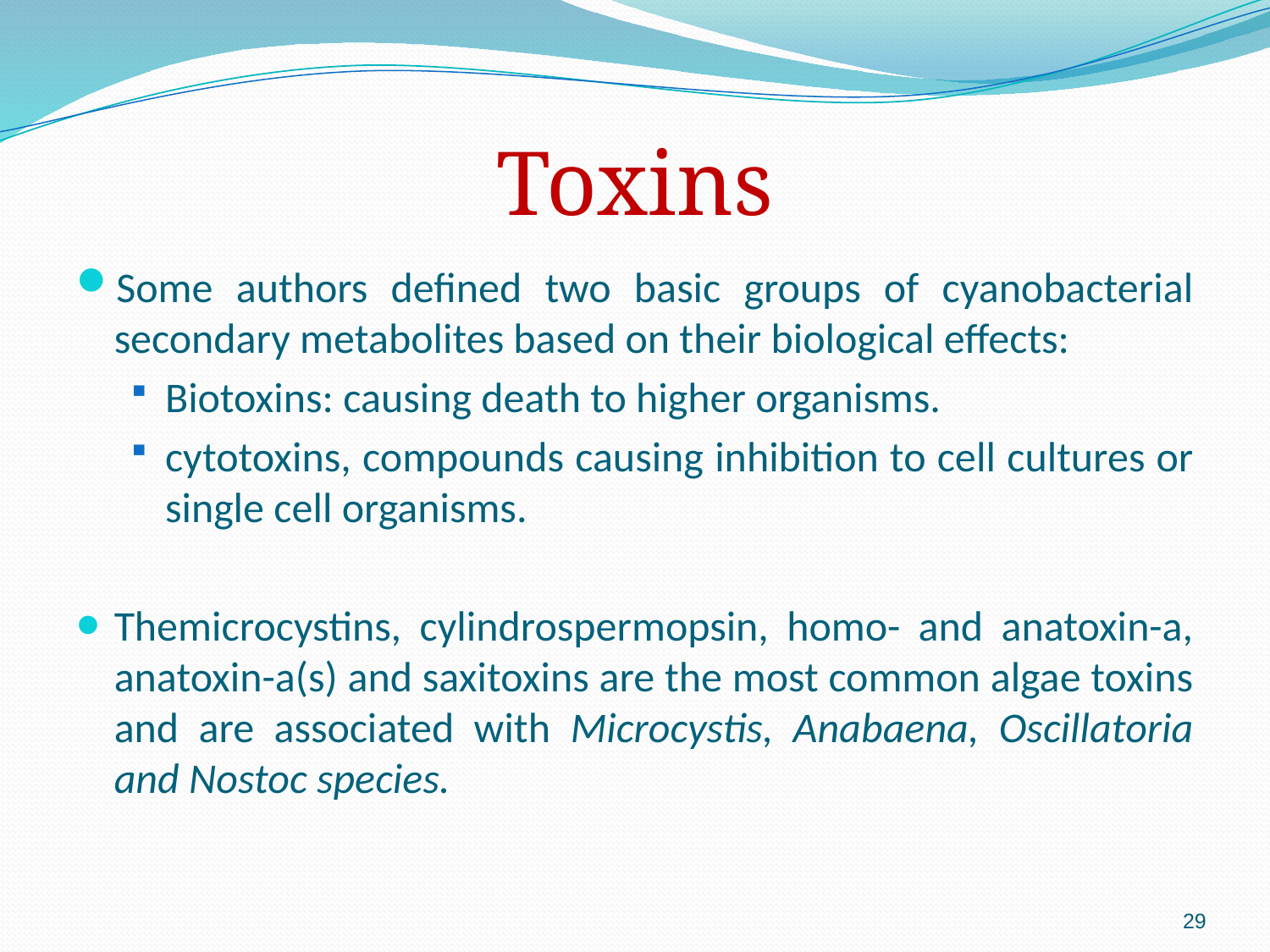

# Toxins
Some authors defined two basic groups of cyanobacterial secondary metabolites based on their biological effects:
Biotoxins: causing death to higher organisms.
cytotoxins, compounds causing inhibition to cell cultures or single cell organisms.

Themicrocystins, cylindrospermopsin, homo- and anatoxin-a, anatoxin-a(s) and saxitoxins are the most common algae toxins and are associated with Microcystis, Anabaena, Oscillatoria and Nostoc species.

29